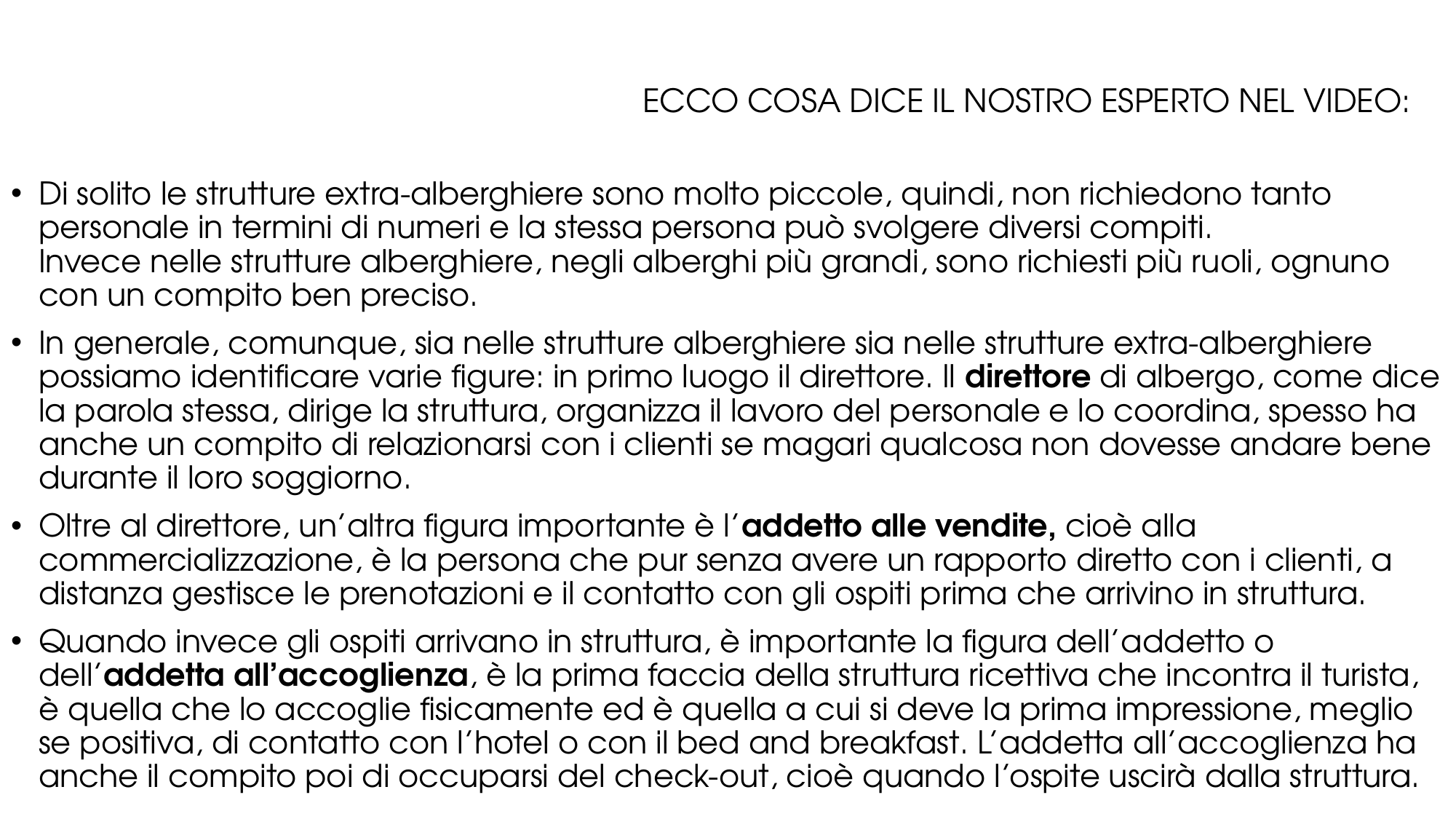

# Ecco cosa dice il nostro esperto nel video:
Di solito le strutture extra-alberghiere sono molto piccole, quindi, non richiedono tanto personale in termini di numeri e la stessa persona può svolgere diversi compiti.
Invece nelle strutture alberghiere, negli alberghi più grandi, sono richiesti più ruoli, ognuno con un compito ben preciso.
In generale, comunque, sia nelle strutture alberghiere sia nelle strutture extra-alberghiere possiamo identificare varie figure: in primo luogo il direttore. Il direttore di albergo, come dice la parola stessa, dirige la struttura, organizza il lavoro del personale e lo coordina, spesso ha anche un compito di relazionarsi con i clienti se magari qualcosa non dovesse andare bene durante il loro soggiorno.
Oltre al direttore, un’altra figura importante è l’addetto alle vendite, cioè alla commercializzazione, è la persona che pur senza avere un rapporto diretto con i clienti, a distanza gestisce le prenotazioni e il contatto con gli ospiti prima che arrivino in struttura.
Quando invece gli ospiti arrivano in struttura, è importante la figura dell’addetto o dell’addetta all’accoglienza, è la prima faccia della struttura ricettiva che incontra il turista, è quella che lo accoglie fisicamente ed è quella a cui si deve la prima impressione, meglio se positiva, di contatto con l’hotel o con il bed and breakfast. L’addetta all’accoglienza ha anche il compito poi di occuparsi del check-out, cioè quando l’ospite uscirà dalla struttura.